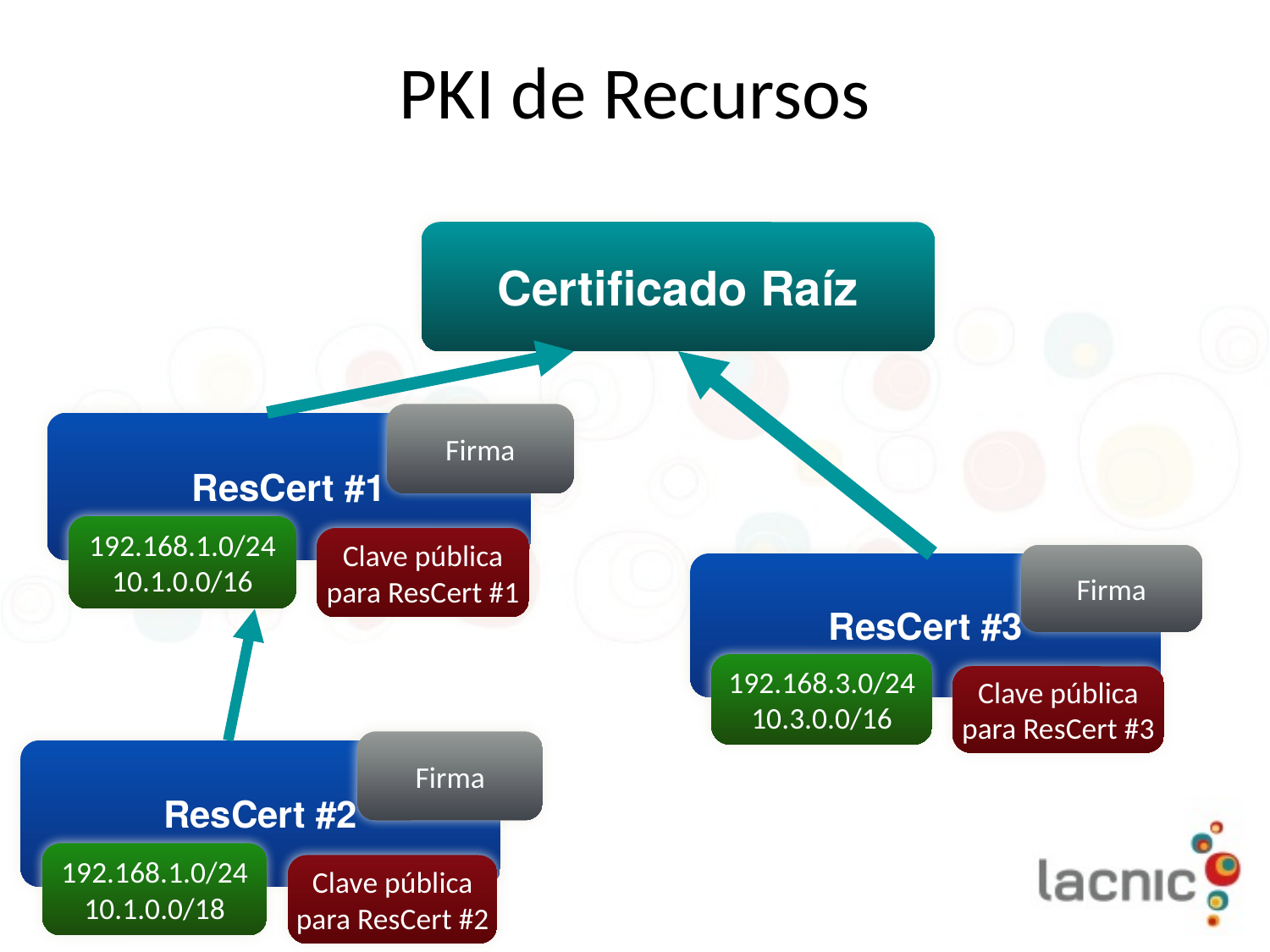

# PKI de Recursos
Certificado Raíz
Firma
ResCert #1
192.168.1.0/24
10.1.0.0/16
Clave pública para ResCert #1
Firma
ResCert #3
192.168.3.0/24
10.3.0.0/16
Clave pública para ResCert #3
Firma
ResCert #2
192.168.1.0/24
10.1.0.0/18
Clave pública para ResCert #2